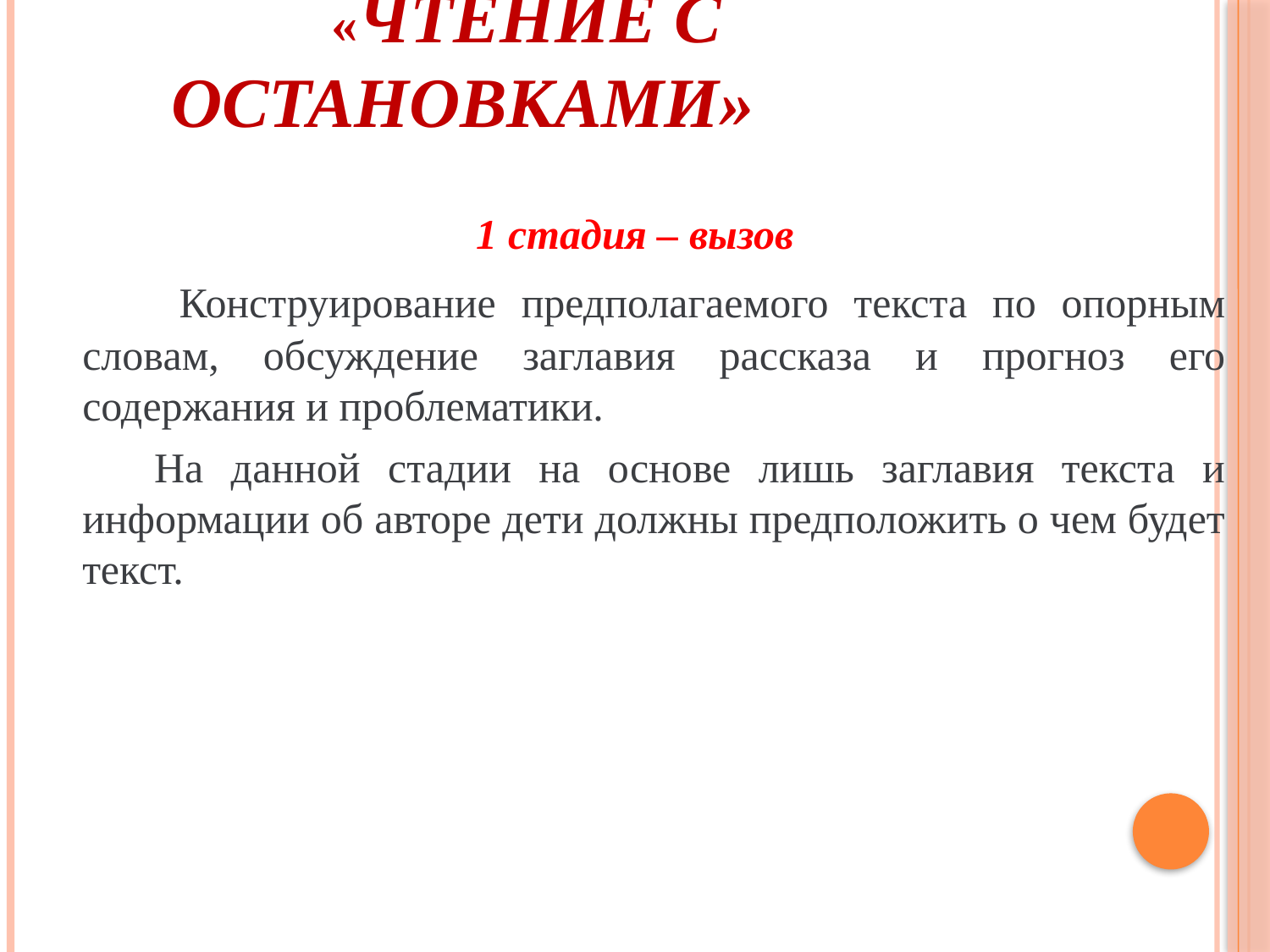

# «Чтение с остановками»
1 стадия – вызов
     Конструирование предполагаемого текста по опорным словам, обсуждение заглавия рассказа и прогноз его содержания и проблематики.
    На данной стадии на основе лишь заглавия текста и информации об авторе дети должны предположить о чем будет текст.